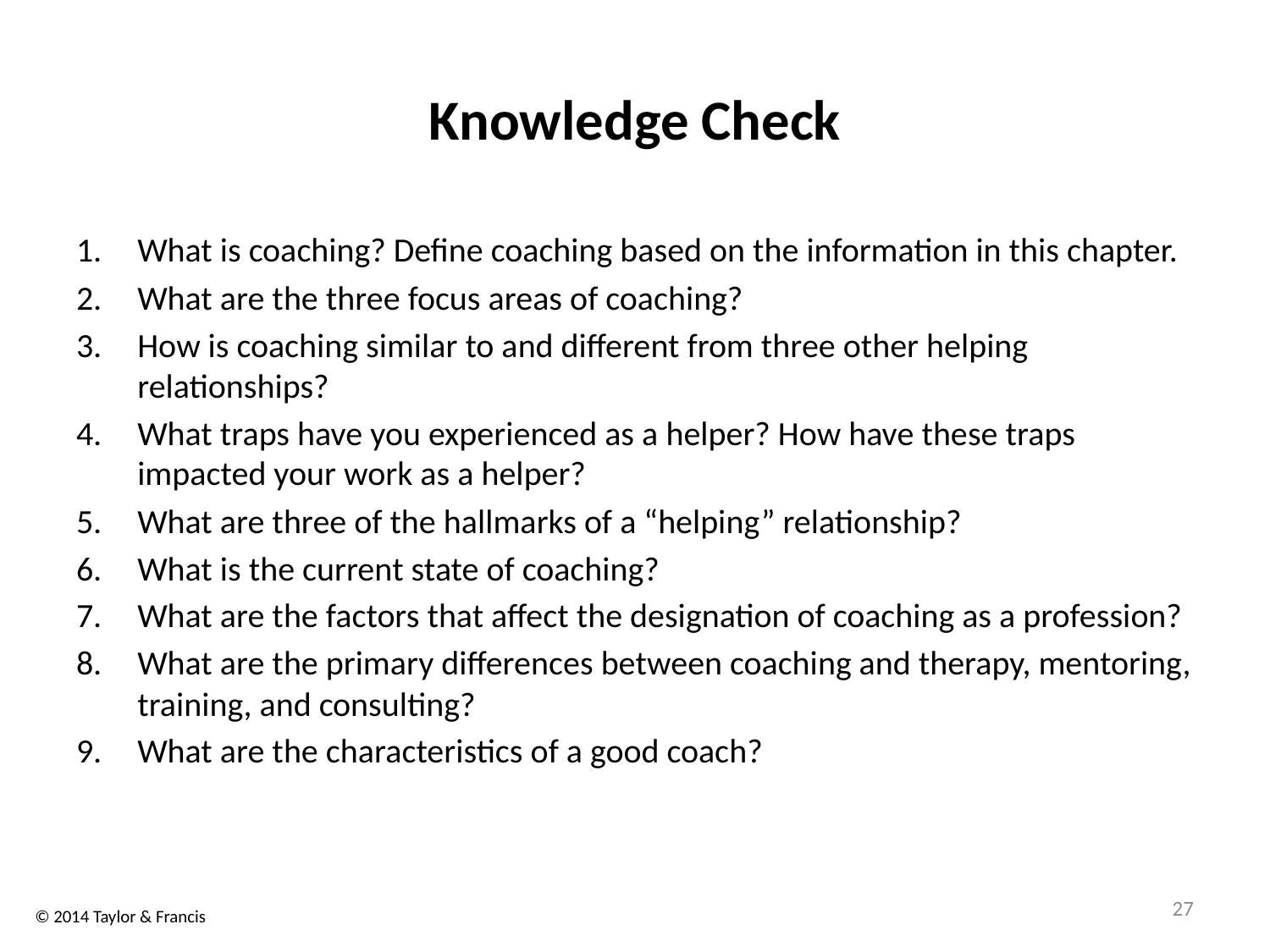

# Knowledge Check
What is coaching? Define coaching based on the information in this chapter.
What are the three focus areas of coaching?
How is coaching similar to and different from three other helping relationships?
What traps have you experienced as a helper? How have these traps impacted your work as a helper?
What are three of the hallmarks of a “helping” relationship?
What is the current state of coaching?
What are the factors that affect the designation of coaching as a profession?
What are the primary differences between coaching and therapy, mentoring, training, and consulting?
What are the characteristics of a good coach?
27
© 2014 Taylor & Francis